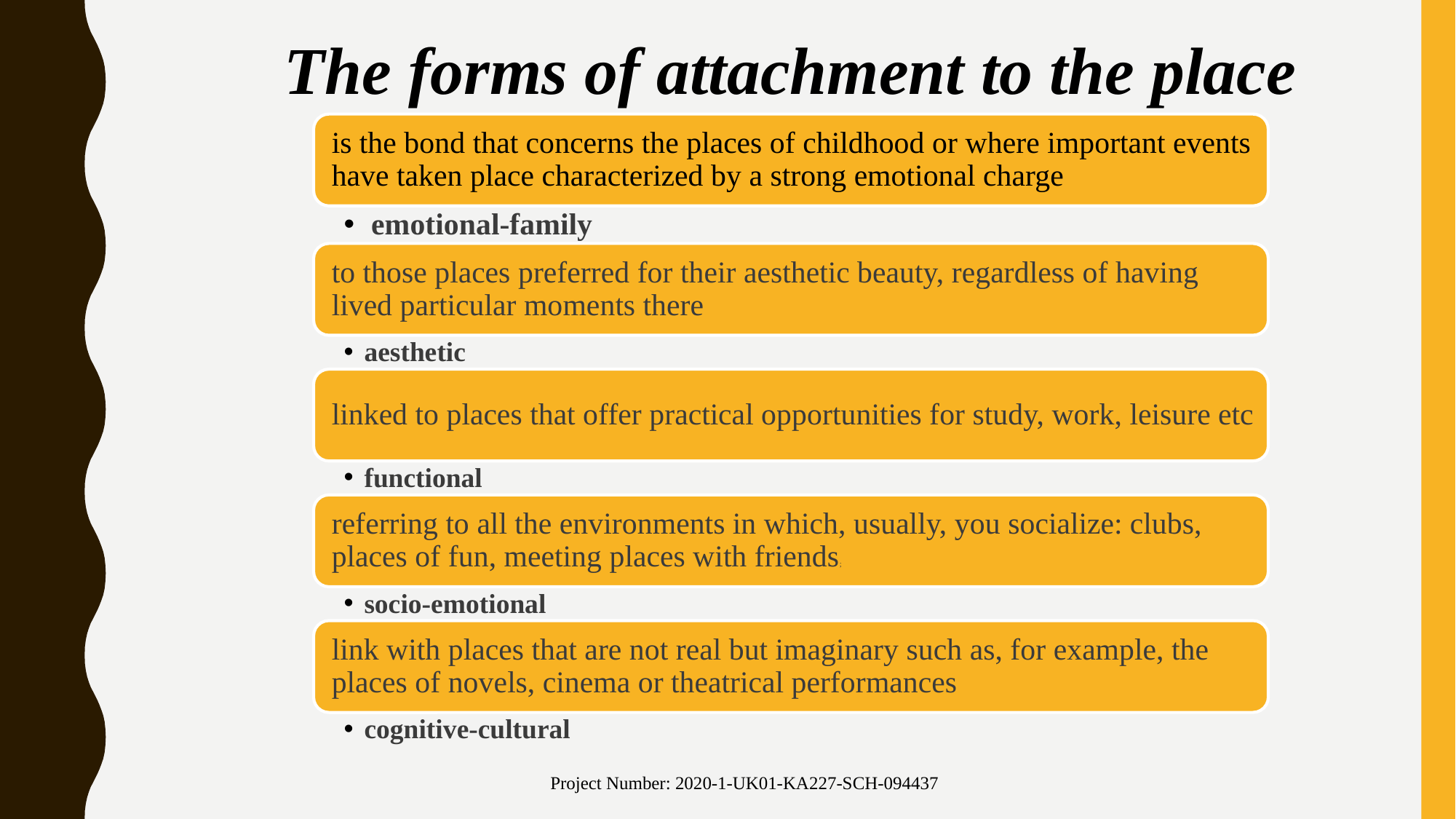

The forms of attachment to the place
is the bond that concerns the places of childhood or where important events have taken place characterized by a strong emotional charge
emotional-family
to those places preferred for their aesthetic beauty, regardless of having lived particular moments there
aesthetic
linked to places that offer practical opportunities for study, work, leisure etc
functional
referring to all the environments in which, usually, you socialize: clubs, places of fun, meeting places with friends;
socio-emotional
link with places that are not real but imaginary such as, for example, the places of novels, cinema or theatrical performances
cognitive-cultural
Project Number: 2020-1-UK01-KA227-SCH-094437